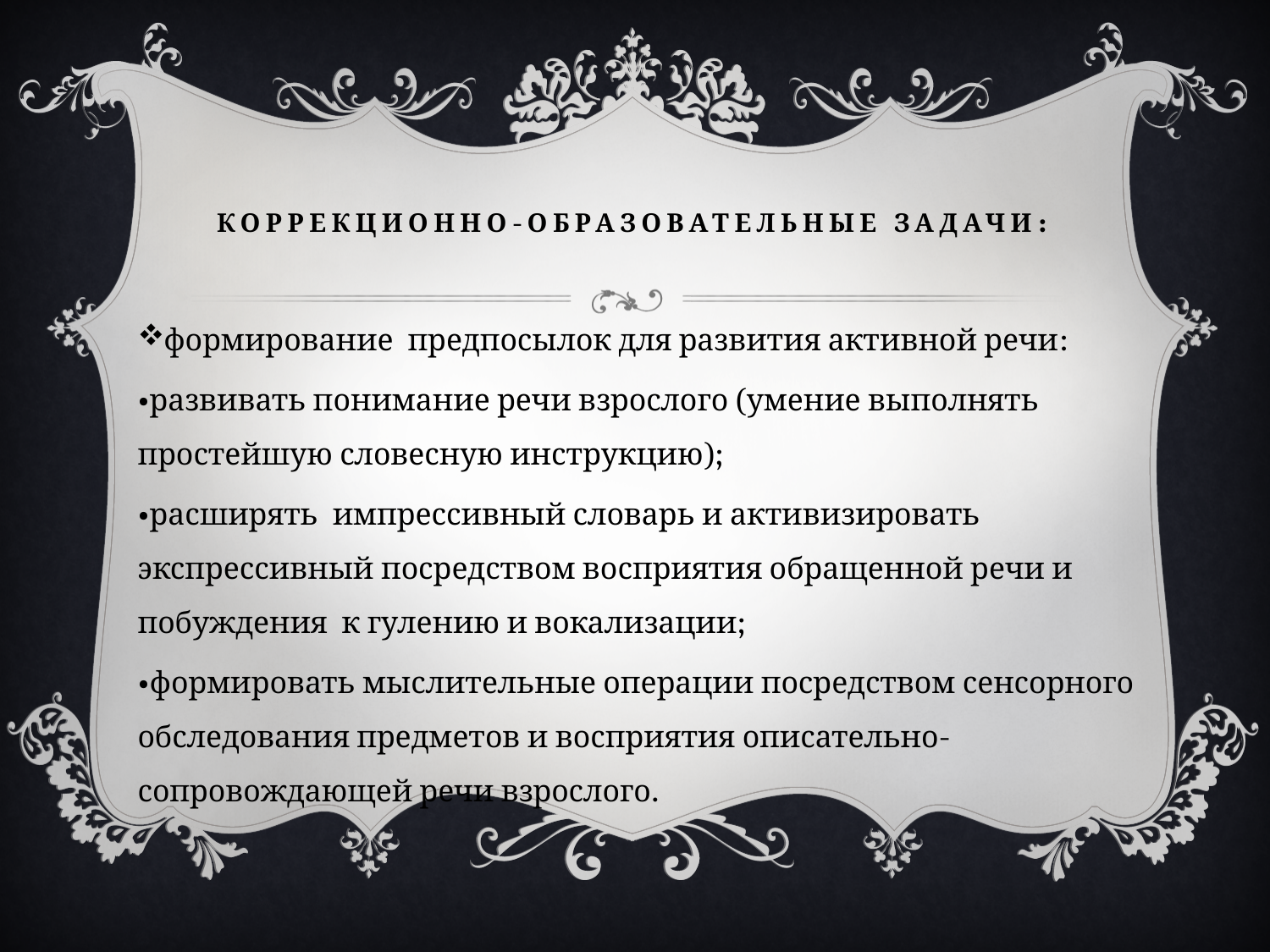

# Коррекционно-образовательные задачи:
формирование  предпосылок для развития активной речи:
•развивать понимание речи взрослого (умение выполнять простейшую словесную инструкцию);
•расширять  импрессивный словарь и активизировать экспрессивный посредством восприятия обращенной речи и побуждения  к гулению и вокализации;
•формировать мыслительные операции посредством сенсорного обследования предметов и восприятия описательно-сопровождающей речи взрослого.